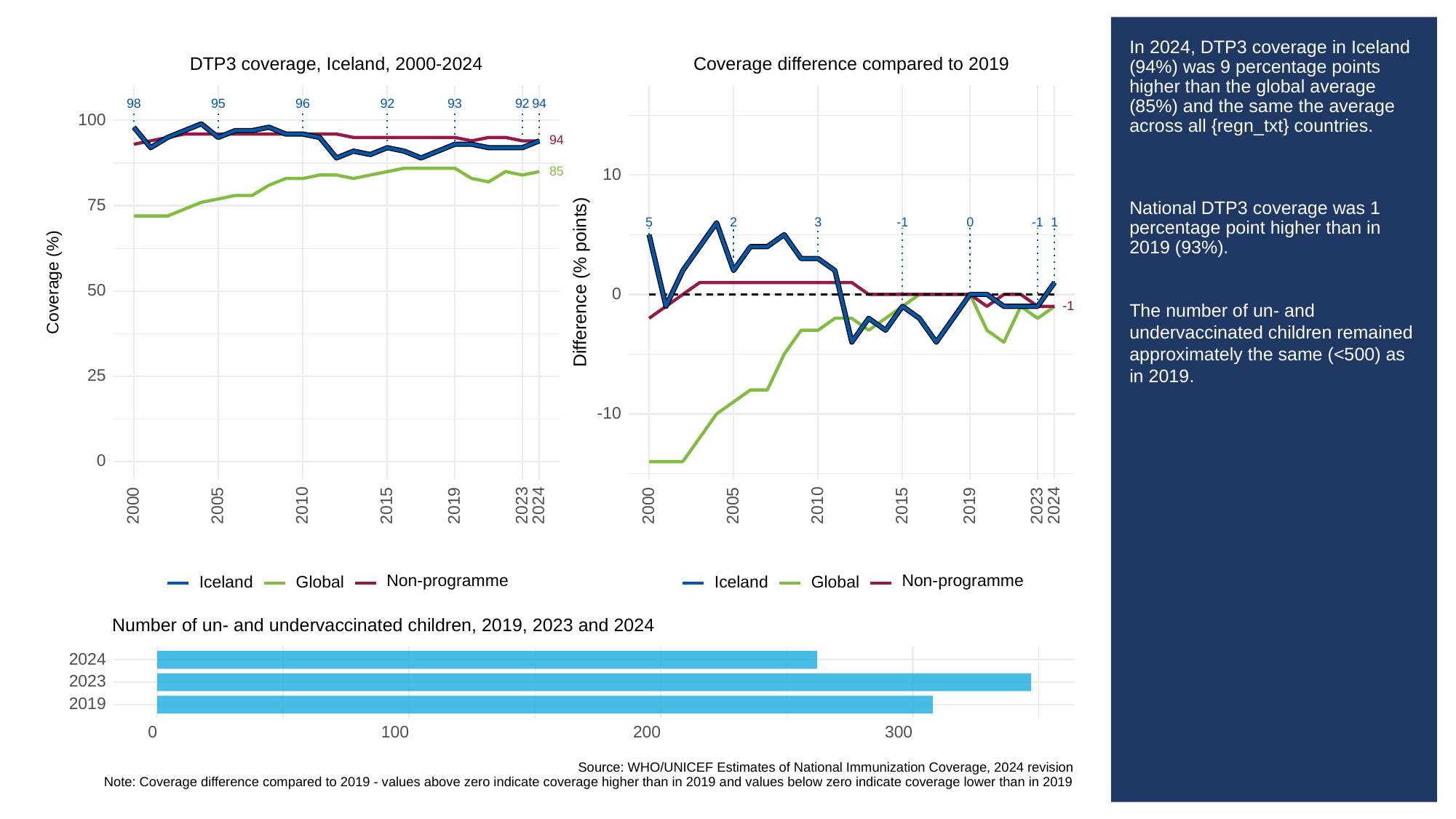

# In 2024, DTP3 coverage in Iceland (94%) was 9 percentage points higher than the global average (85%) and the same the average across all {regn_txt} countries.

National DTP3 coverage was 1 percentage point higher than in 2019 (93%).

The number of un- and undervaccinated children remained approximately the same (<500) as in 2019.

Coverage difference compared to 2019
DTP3 coverage, Iceland, 2000-2024

93
98
95
96
92
92
94

100

94

85

10

75

3
0
2
-1
-1
1
5

Difference (% points)
Coverage (%)

50
0

-1
-1

25

-10

0

2023
2023
2000
2005
2010
2015
2019
2024
2000
2005
2010
2015
2019
2024
Non-programme
Non-programme
Global
Global
Iceland
Iceland

Number of un- and undervaccinated children, 2019, 2023 and 2024

2024

2023

2019

300
0
100
200
Source: WHO/UNICEF Estimates of National Immunization Coverage, 2024 revision
Note: Coverage difference compared to 2019 - values above zero indicate coverage higher than in 2019 and values below zero indicate coverage lower than in 2019